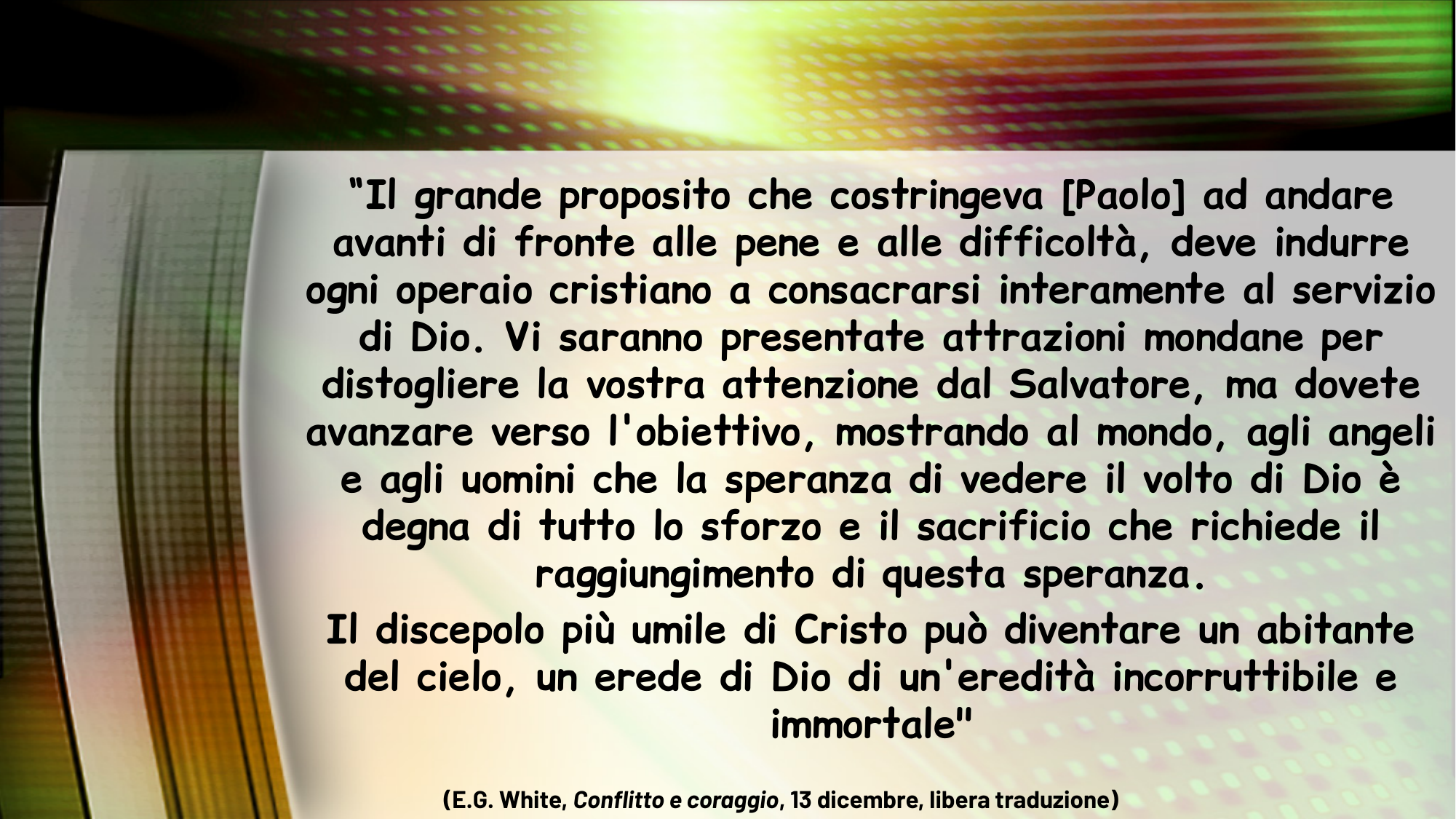

“Il grande proposito che costringeva [Paolo] ad andare avanti di fronte alle pene e alle difficoltà, deve indurre ogni operaio cristiano a consacrarsi interamente al servizio di Dio. Vi saranno presentate attrazioni mondane per distogliere la vostra attenzione dal Salvatore, ma dovete avanzare verso l'obiettivo, mostrando al mondo, agli angeli e agli uomini che la speranza di vedere il volto di Dio è degna di tutto lo sforzo e il sacrificio che richiede il raggiungimento di questa speranza.
Il discepolo più umile di Cristo può diventare un abitante del cielo, un erede di Dio di un'eredità incorruttibile e immortale"

(E.G. White, Conflitto e coraggio, 13 dicembre, libera traduzione)